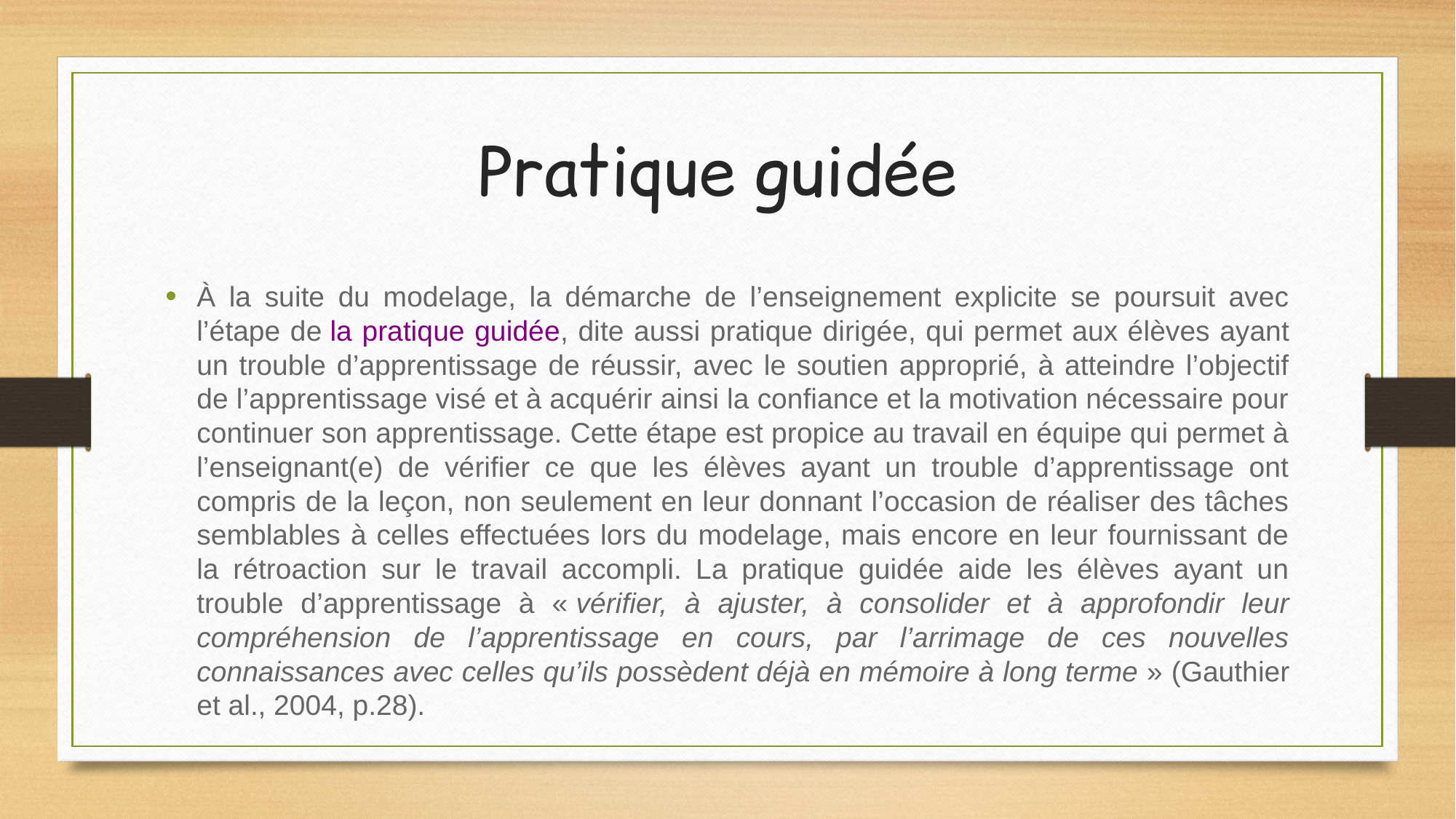

Pratique guidée
À la suite du modelage, la démarche de l’enseignement explicite se poursuit avec l’étape de la pratique guidée, dite aussi pratique dirigée, qui permet aux élèves ayant un trouble d’apprentissage de réussir, avec le soutien approprié, à atteindre l’objectif de l’apprentissage visé et à acquérir ainsi la confiance et la motivation nécessaire pour continuer son apprentissage. Cette étape est propice au travail en équipe qui permet à l’enseignant(e) de vérifier ce que les élèves ayant un trouble d’apprentissage ont compris de la leçon, non seulement en leur donnant l’occasion de réaliser des tâches semblables à celles effectuées lors du modelage, mais encore en leur fournissant de la rétroaction sur le travail accompli. La pratique guidée aide les élèves ayant un trouble d’apprentissage à « vérifier, à ajuster, à consolider et à approfondir leur compréhension de l’apprentissage en cours, par l’arrimage de ces nouvelles connaissances avec celles qu’ils possèdent déjà en mémoire à long terme » (Gauthier et al., 2004, p.28).